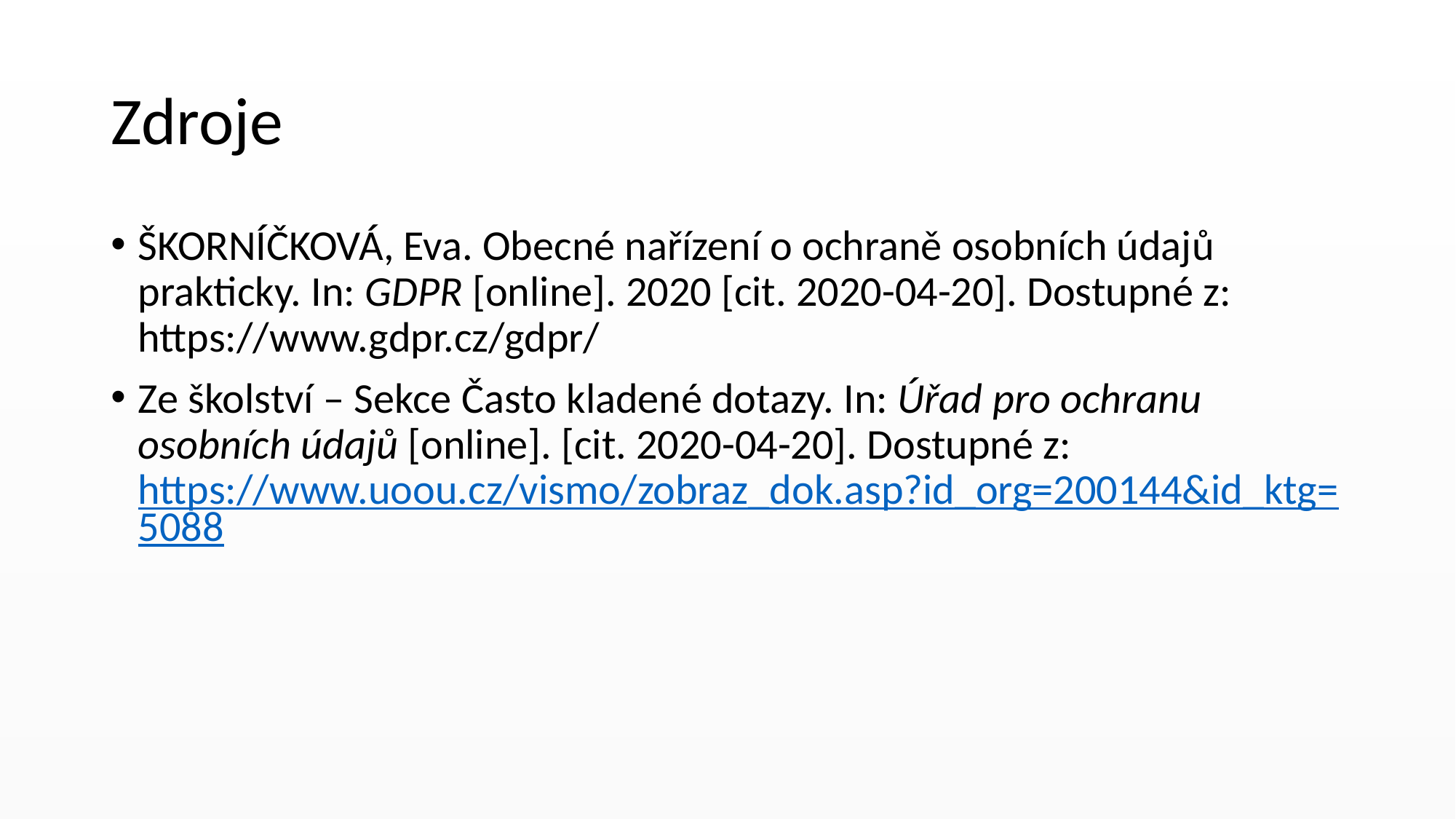

# Zdroje
ŠKORNÍČKOVÁ, Eva. Obecné nařízení o ochraně osobních údajů prakticky. In: GDPR [online]. 2020 [cit. 2020-04-20]. Dostupné z: https://www.gdpr.cz/gdpr/
Ze školství – Sekce Často kladené dotazy. In: Úřad pro ochranu osobních údajů [online]. [cit. 2020-04-20]. Dostupné z: https://www.uoou.cz/vismo/zobraz_dok.asp?id_org=200144&id_ktg=5088